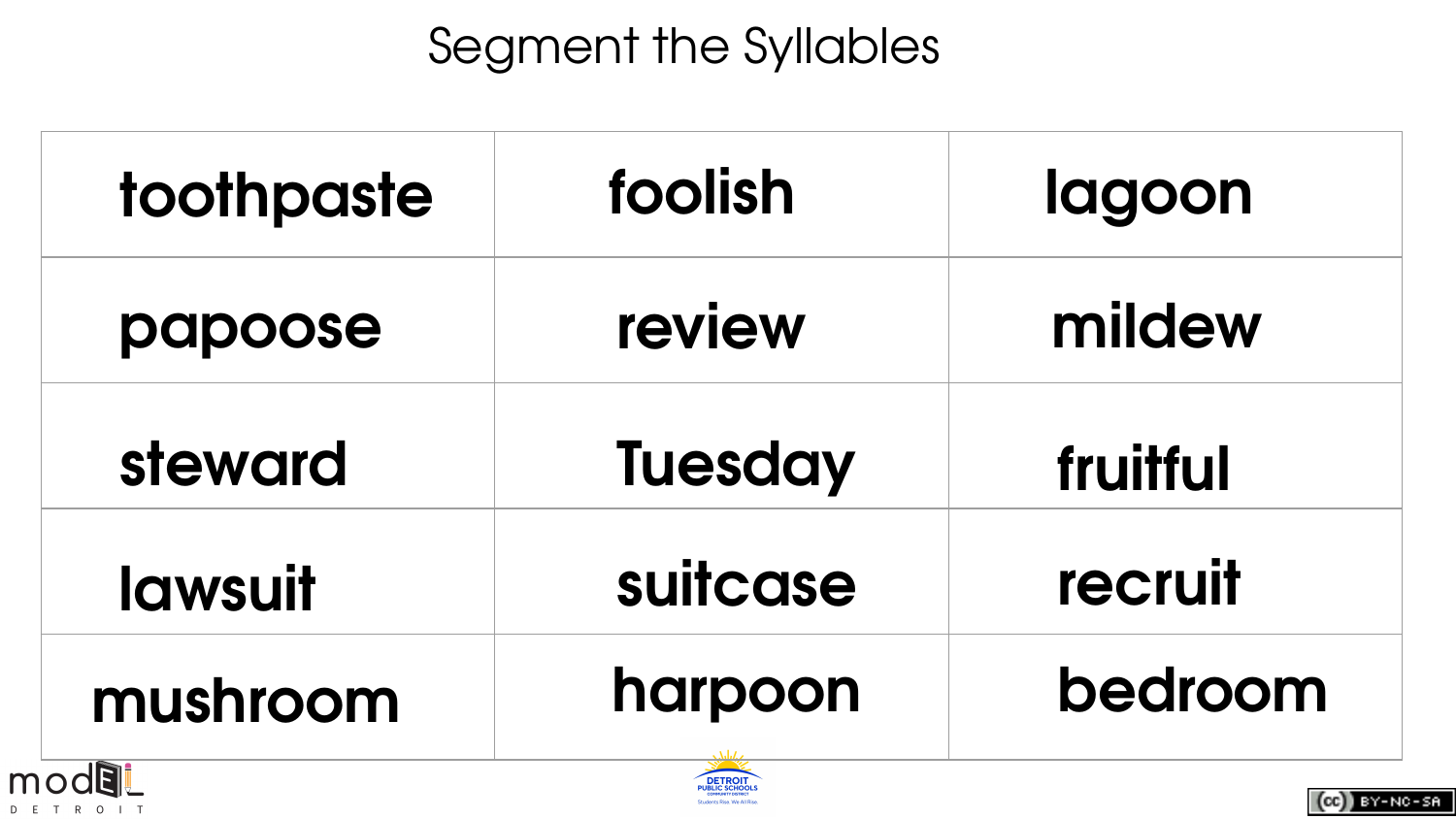

Segment the Syllables
|  |  |  |
| --- | --- | --- |
|  |  |  |
|  |  |  |
|  |  |  |
|  |  |  |
lagoon

foolish

 toothpaste

papoose
mildew

review

  steward
Tuesday

    fruitful

recruit

suitcase

lawsuit
      harpoon

bedroom
mushroom